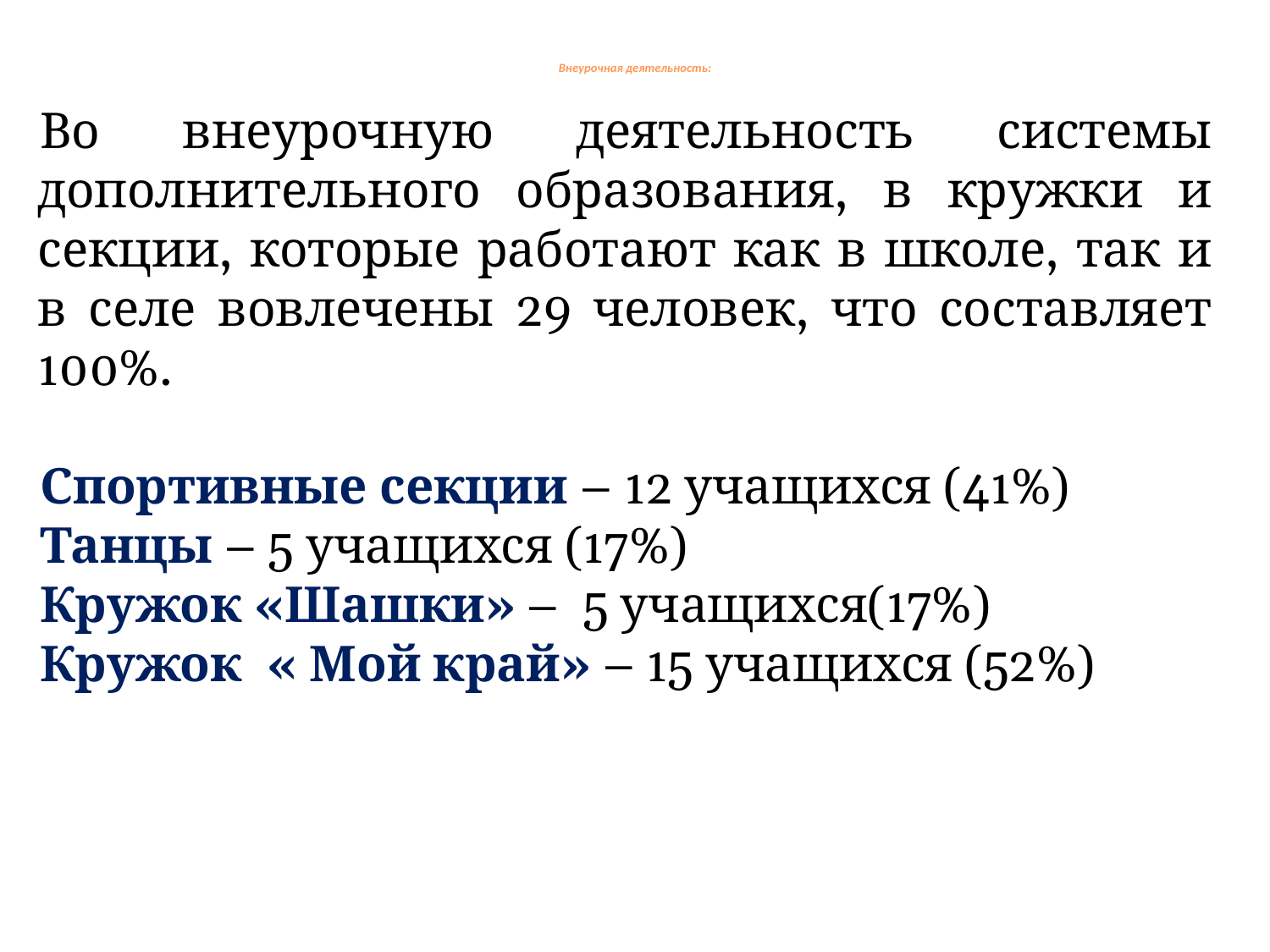

# Внеурочная деятельность:
Во внеурочную деятельность системы дополнительного образования, в кружки и секции, которые работают как в школе, так и в селе вовлечены 29 человек, что составляет 100%.

Спортивные секции – 12 учащихся (41%)
Танцы – 5 учащихся (17%)
Кружок «Шашки» –  5 учащихся(17%)
Кружок  « Мой край» – 15 учащихся (52%)